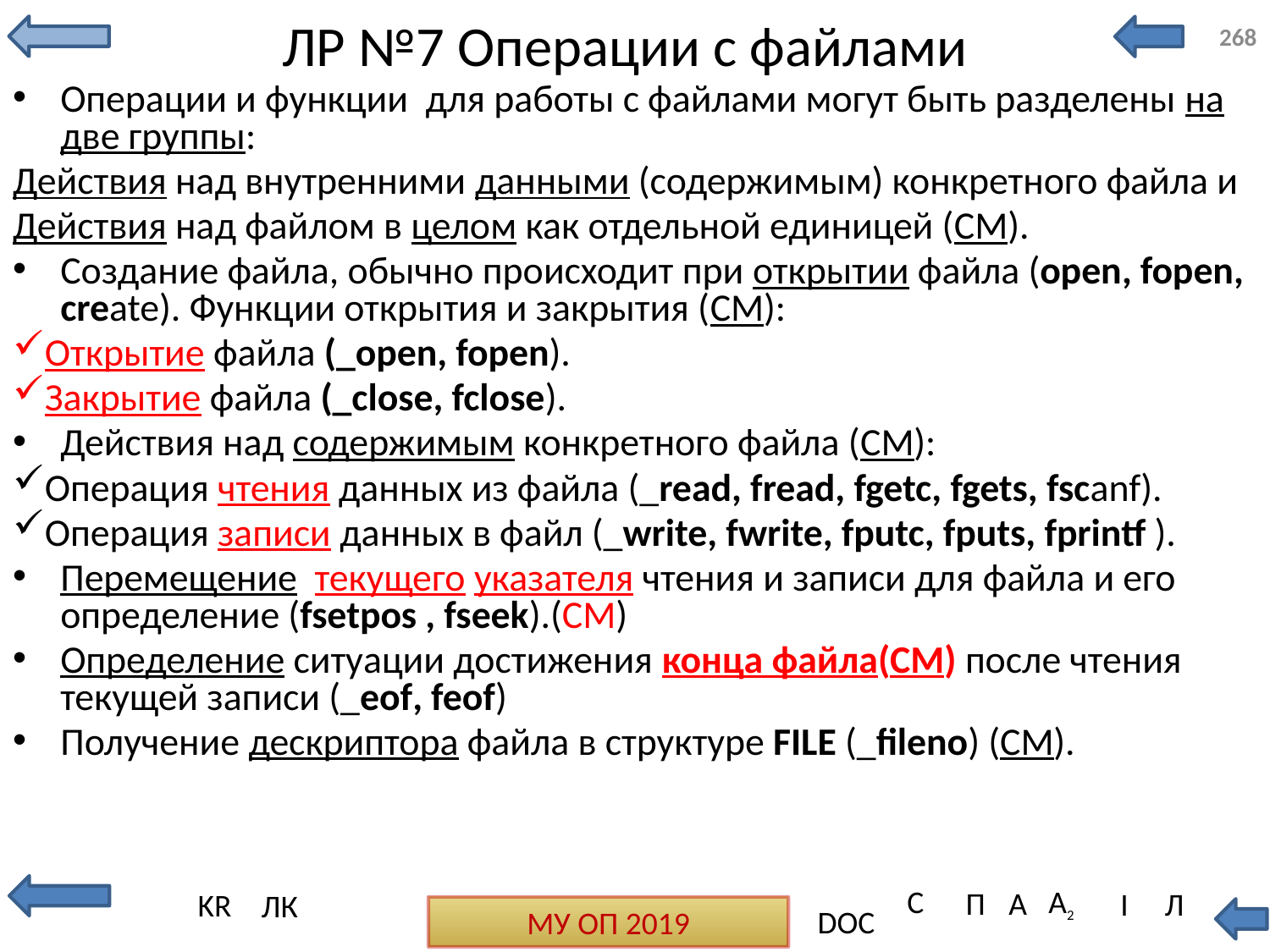

# ЛР №7 Операции с файлами
268
Операции и функции  для работы с файлами могут быть разделены на две группы:
Действия над внутренними данными (содержимым) конкретного файла и
Действия над файлом в целом как отдельной единицей (СМ).
Создание файла, обычно происходит при открытии файла (open, fopen, create). Функции открытия и закрытия (СМ):
Открытие файла (_open, fopen).
Закрытие файла (_close, fclose).
Действия над содержимым конкретного файла (СМ):
Операция чтения данных из файла (_read, fread, fgetc, fgets, fscanf).
Операция записи данных в файл (_write, fwrite, fputc, fputs, fprintf ).
Перемещение  текущего указателя чтения и записи для файла и его определение (fsetpos , fseek).(СМ)
Определение ситуации достижения конца файла(СМ) после чтения текущей записи (_eof, feof)
Получение дескриптора файла в структуре FILE (_fileno) (СМ).